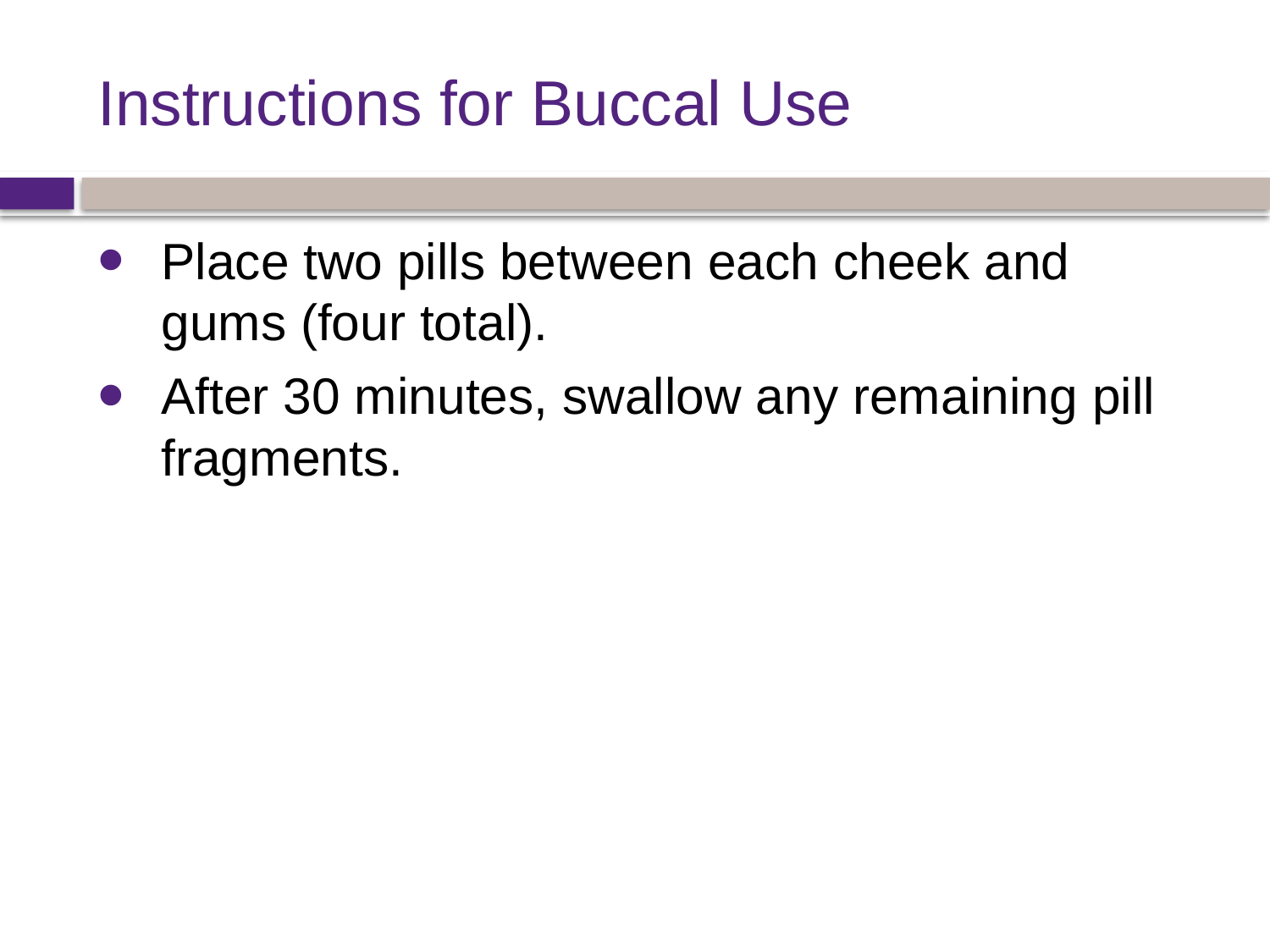

# Instructions for Buccal Use
Place two pills between each cheek and gums (four total).
After 30 minutes, swallow any remaining pill fragments.